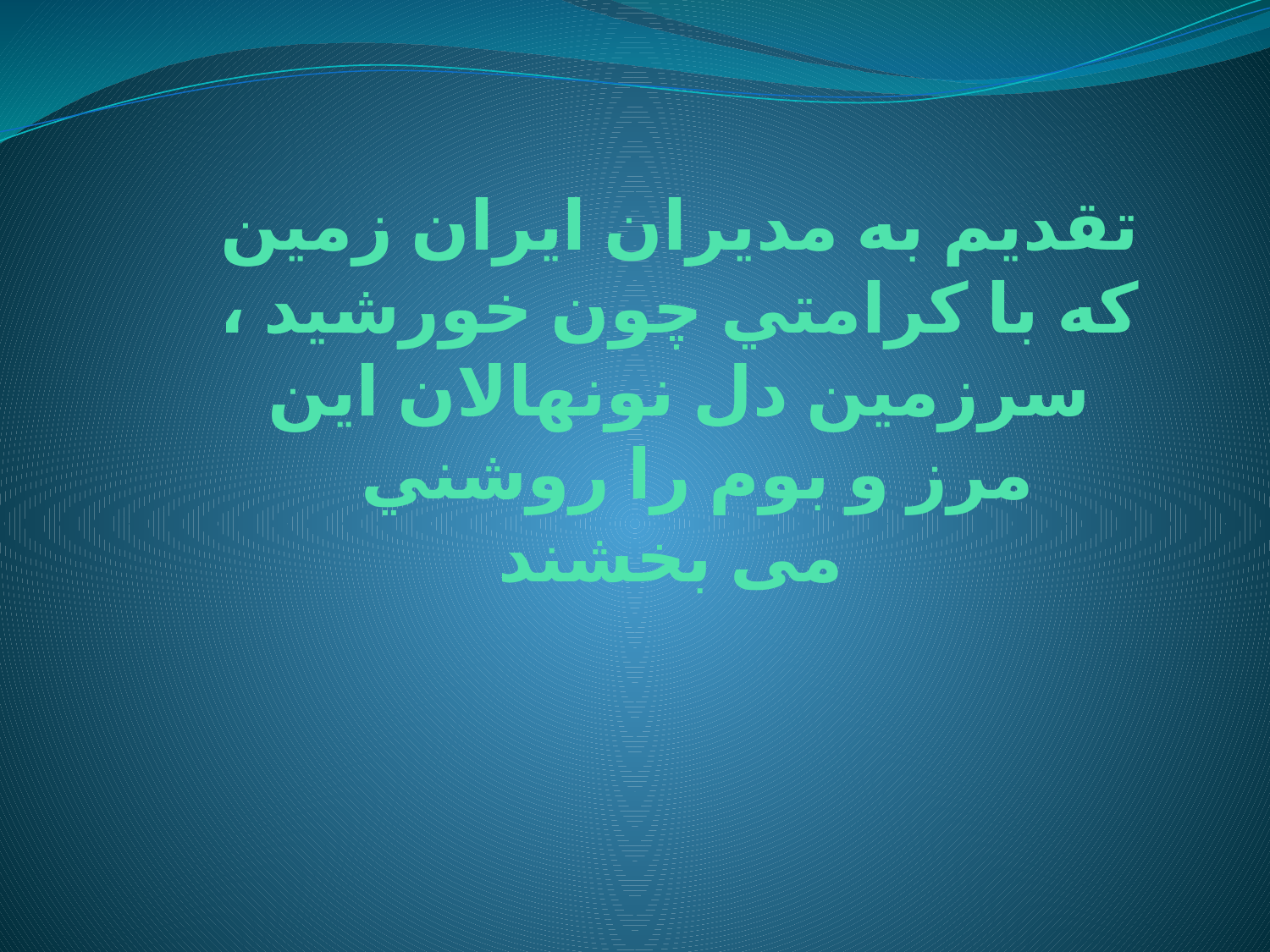

# تقديم به مديران ايران زمين كه با كرامتي چون خورشيد ، سرزمين دل نونهالان اين مرز و بوم را روشني می بخشند